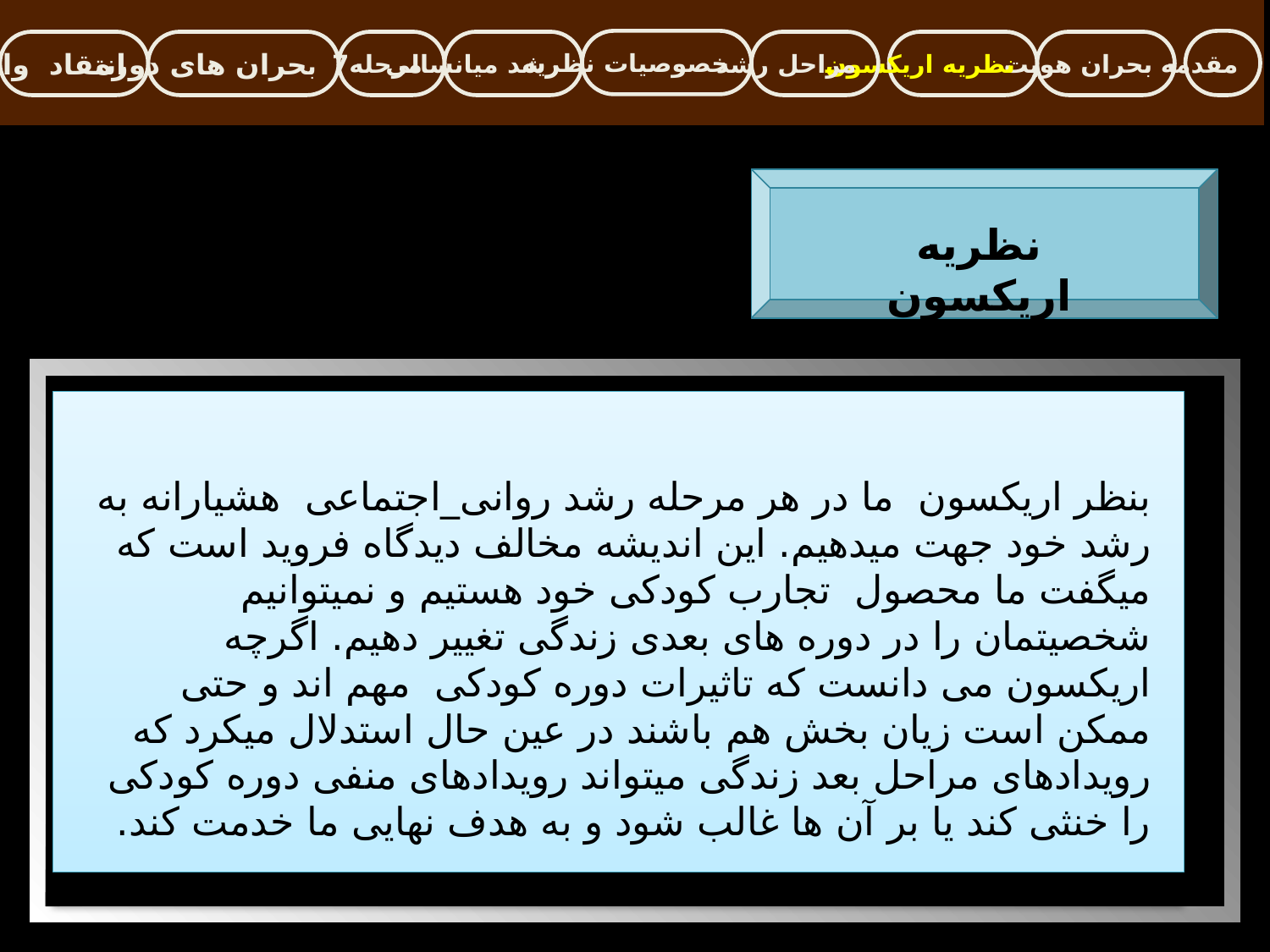

خصوصیات نظریه
مقدمه
انتقاد  وارده
بحران های دوره
مرحله7
رشد میانسالی
مراحل رشد
نظریه اریکسون
بحران هویت

علف هاي هرز علاوه بر رقابت با بوته هاي بادنجان و استفاده از آب و مواد غذايي و سايه اندازي در مزرعه با كاهش جريان هوا محيط مناسبي براي گسترش انواع بيماريها مهيا مي كنند.
نظریه اریکسون

بنظر اریکسون  ما در هر مرحله رشد روانی_اجتماعی  هشیارانه به رشد خود جهت میدهیم. این اندیشه مخالف دیدگاه فروید است که میگفت ما محصول  تجارب کودکی خود هستیم و نمیتوانیم شخصیتمان را در دوره های بعدی زندگی تغییر دهیم. اگرچه اریکسون می دانست که تاثیرات دوره کودکی  مهم اند و حتی ممکن است زیان بخش هم باشند در عین حال استدلال میکرد که رویدادهای مراحل بعد زندگی میتواند رویدادهای منفی دوره کودکی را خنثی کند یا بر آن ها غالب شود و به هدف نهایی ما خدمت کند.

خاکپوش ها موادی هستند که برای محافظت از خاک ها بر سطح زمین قرار داده می شوند.